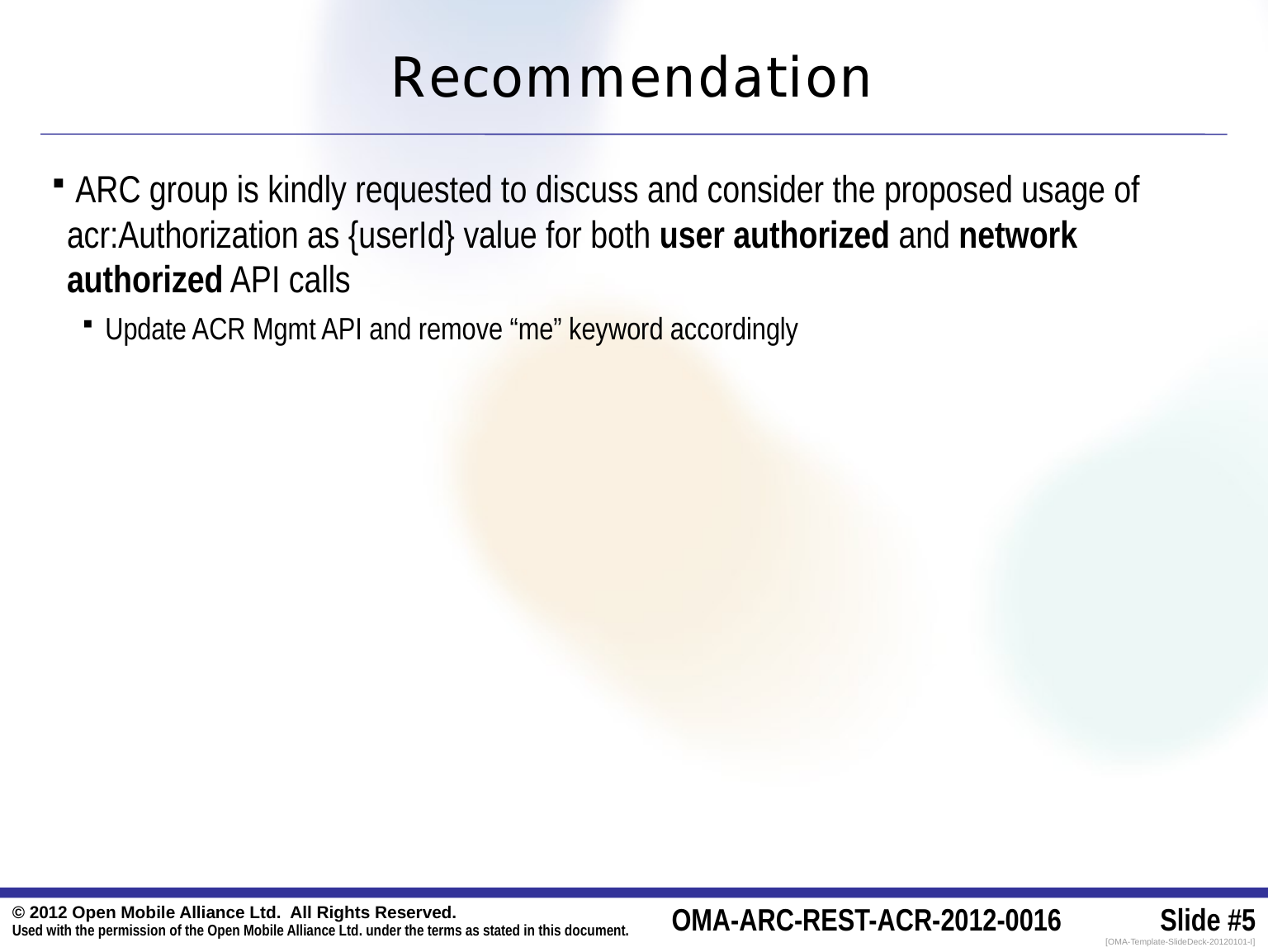

# Recommendation
 ARC group is kindly requested to discuss and consider the proposed usage of acr:Authorization as {userId} value for both user authorized and network authorized API calls
 Update ACR Mgmt API and remove “me” keyword accordingly